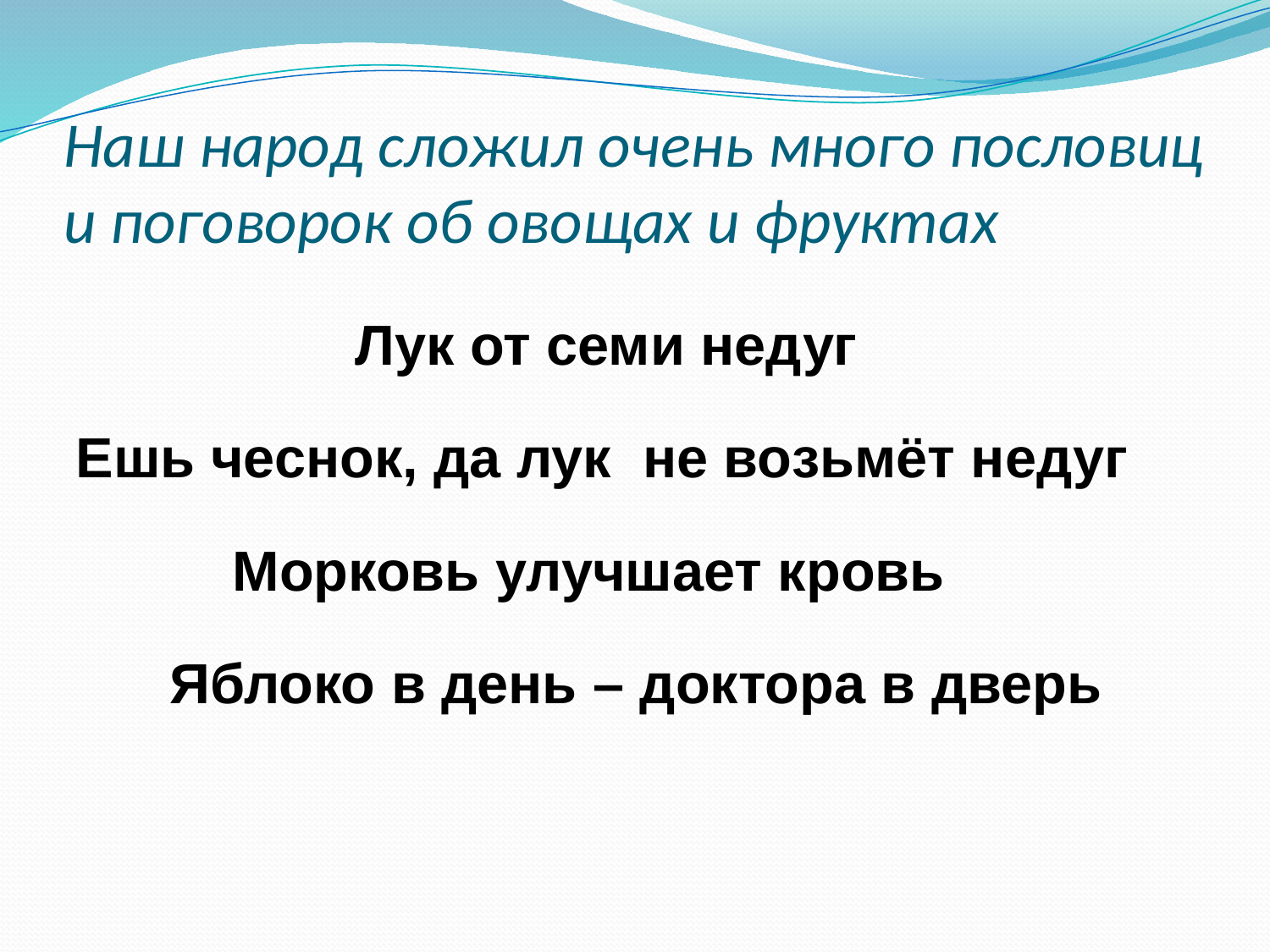

# Наш народ сложил очень много пословиц и поговорок об овощах и фруктах
Лук от семи недуг
Ешь чеснок, да лук  не возьмёт недуг
          Морковь улучшает кровь
      Яблоко в день – доктора в дверь